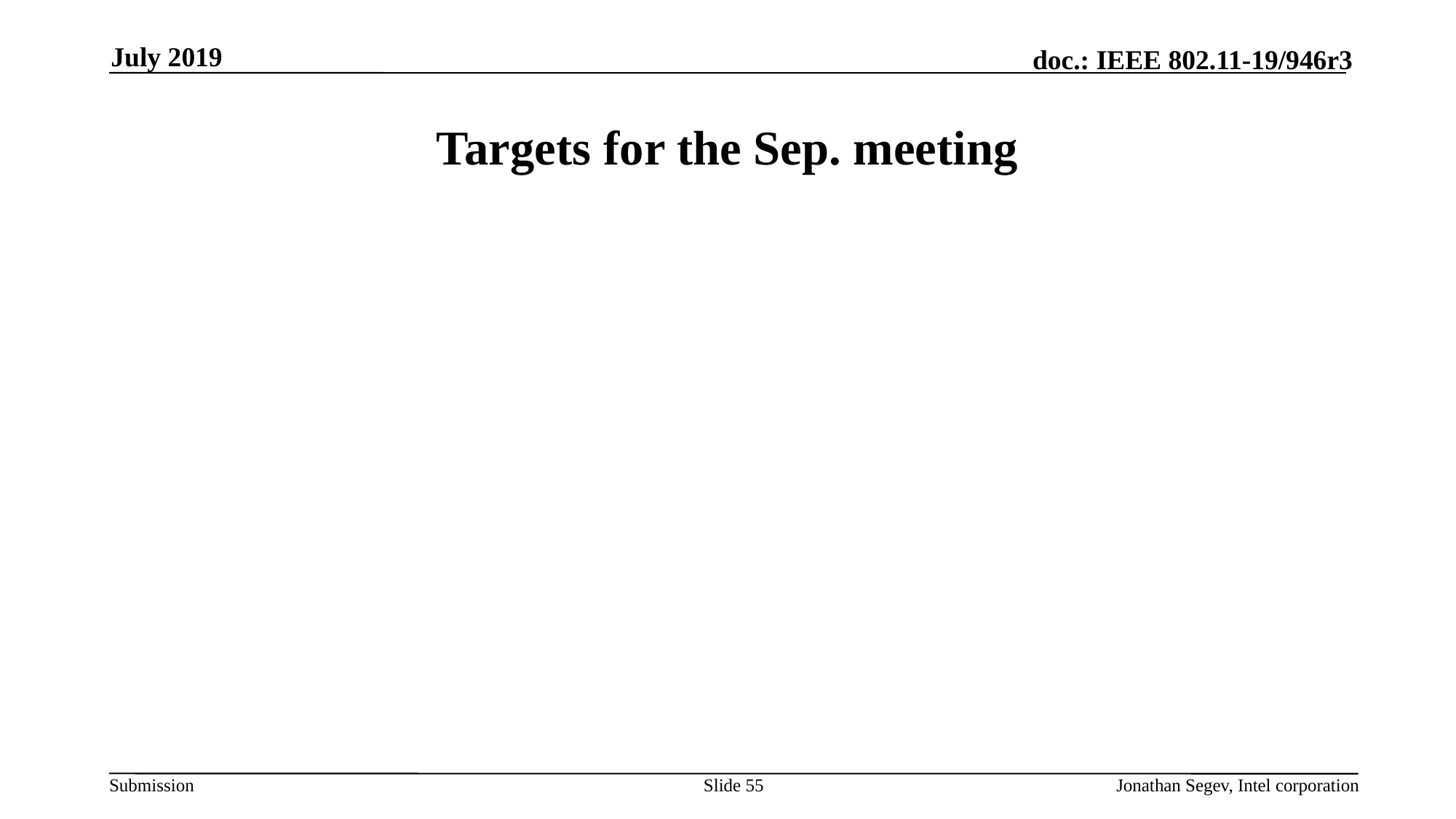

July 2019
# Targets for the Sep. meeting

Slide 55
Jonathan Segev, Intel corporation